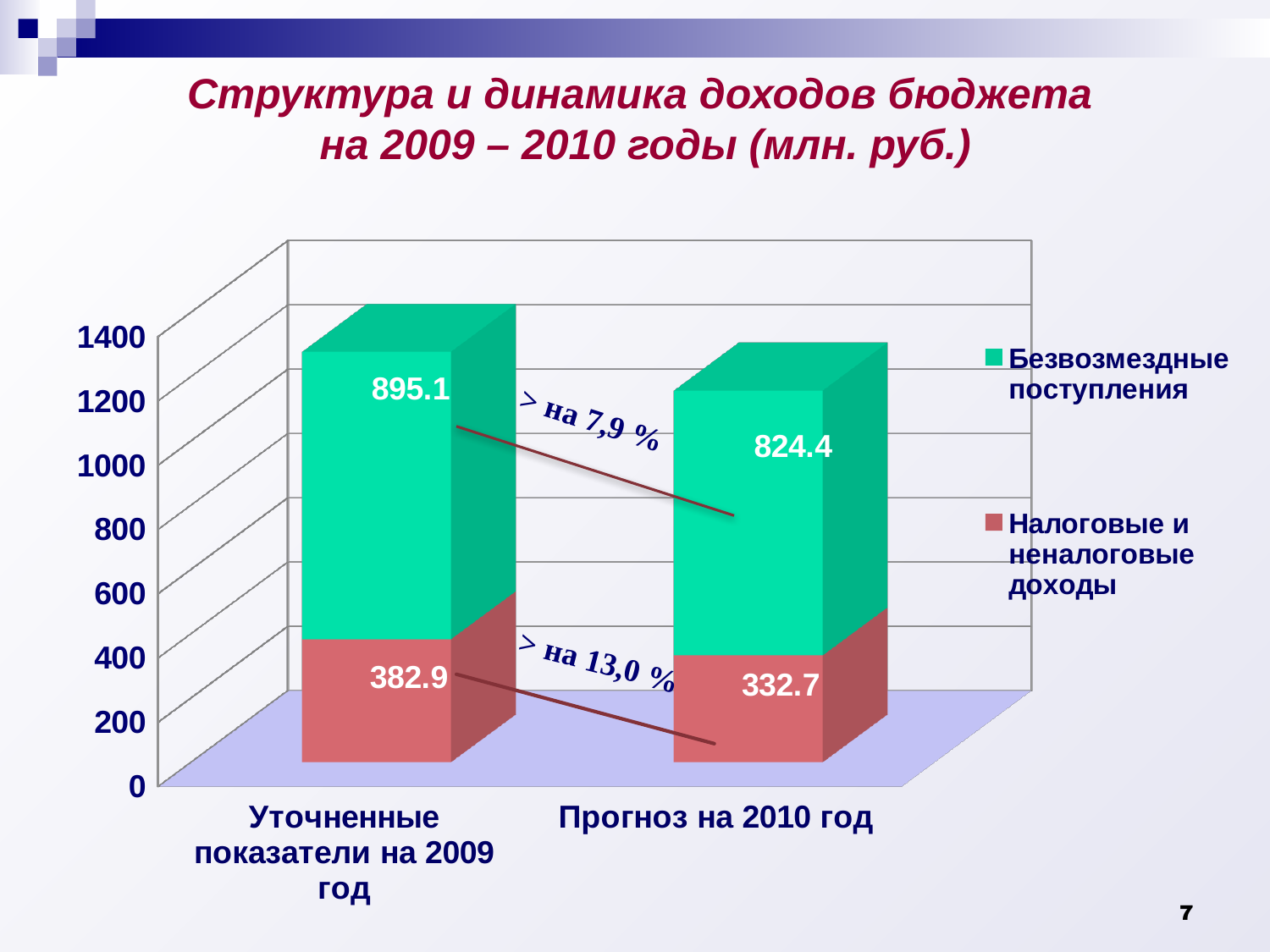

# Структура и динамика доходов бюджета на 2009 – 2010 годы (млн. руб.)

[unsupported chart]

7